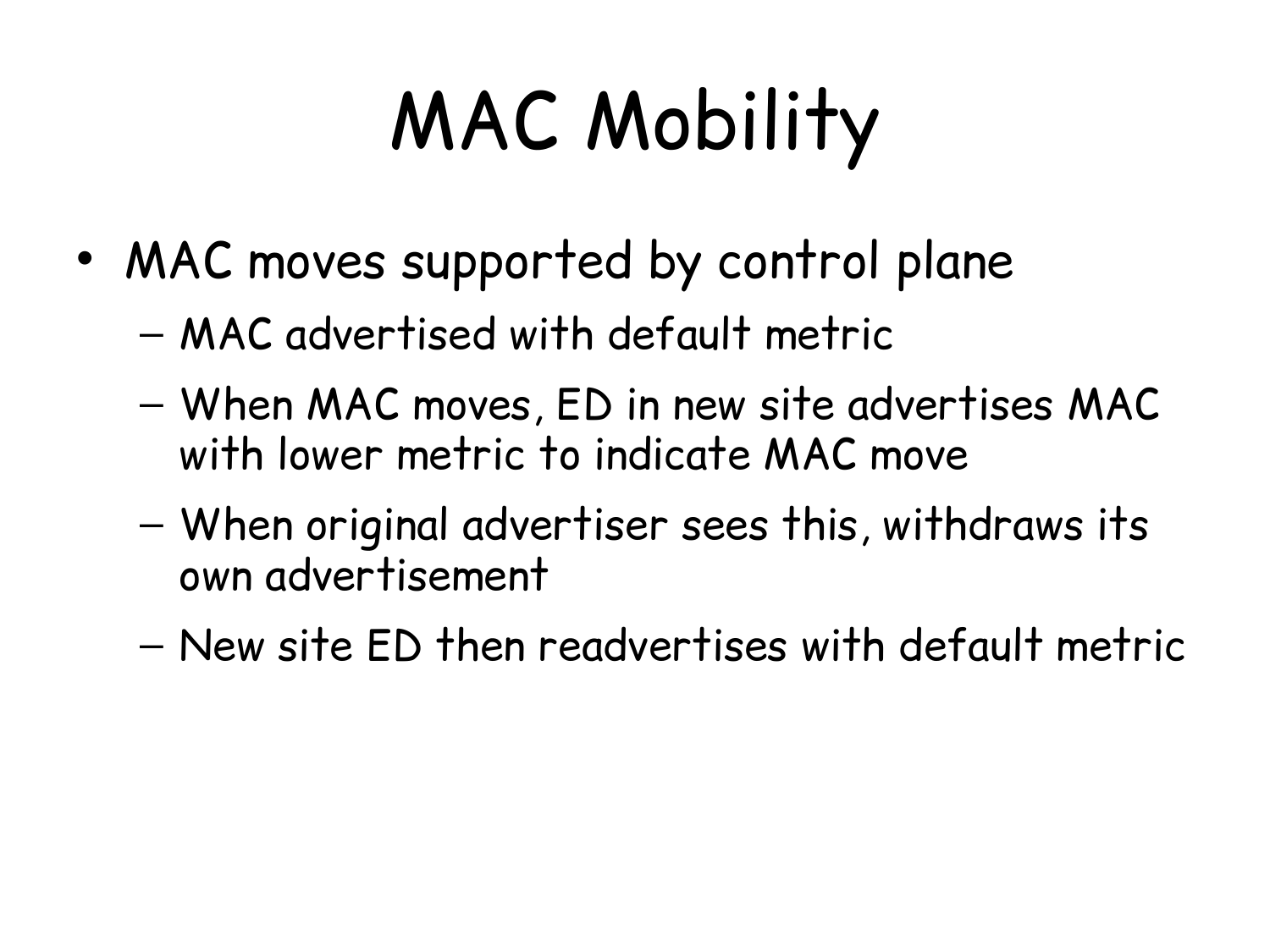

# MAC Mobility
MAC moves supported by control plane
MAC advertised with default metric
When MAC moves, ED in new site advertises MAC with lower metric to indicate MAC move
When original advertiser sees this, withdraws its own advertisement
New site ED then readvertises with default metric